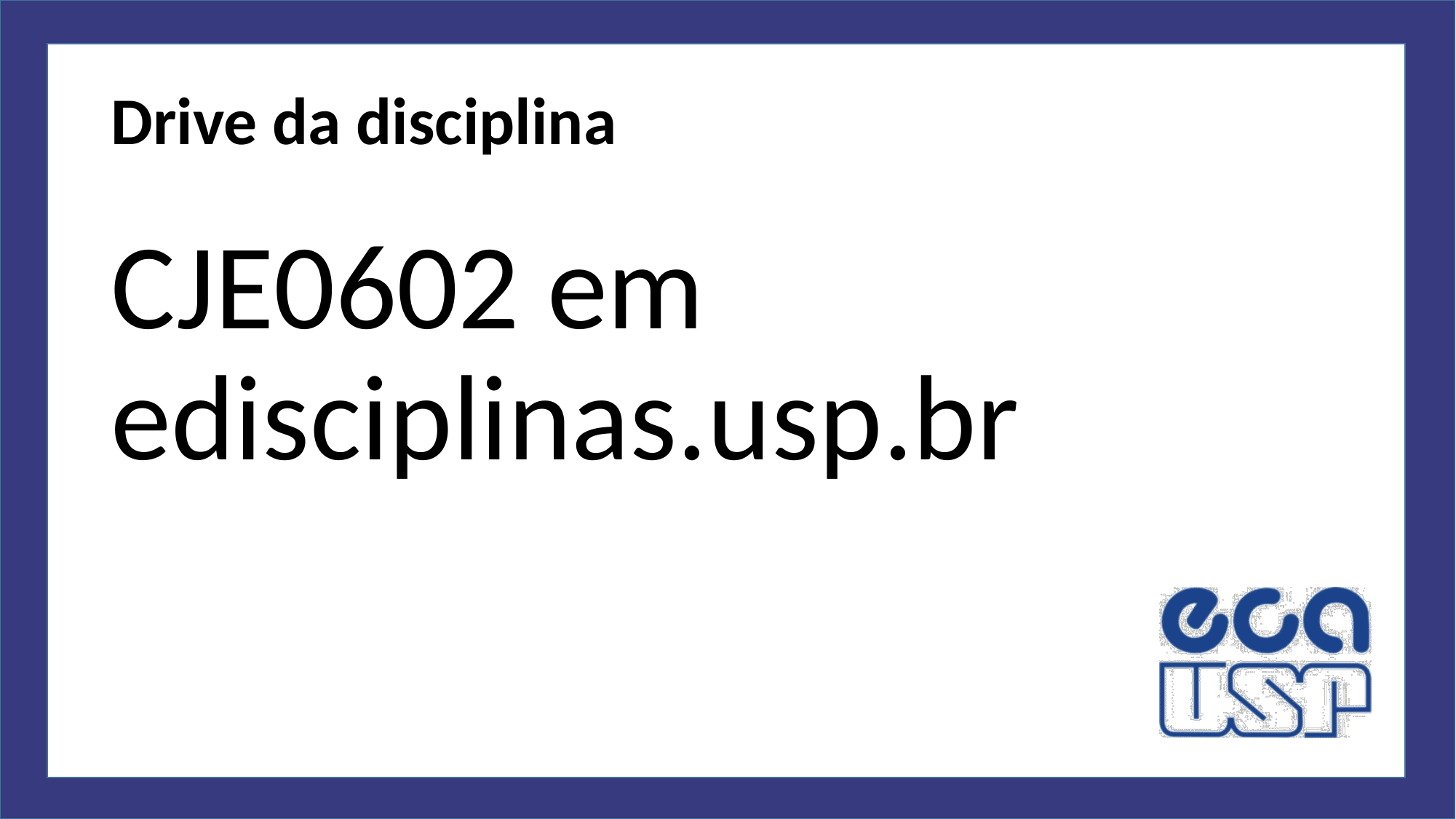

# Drive da disciplina
CJE0602 em
edisciplinas.usp.br